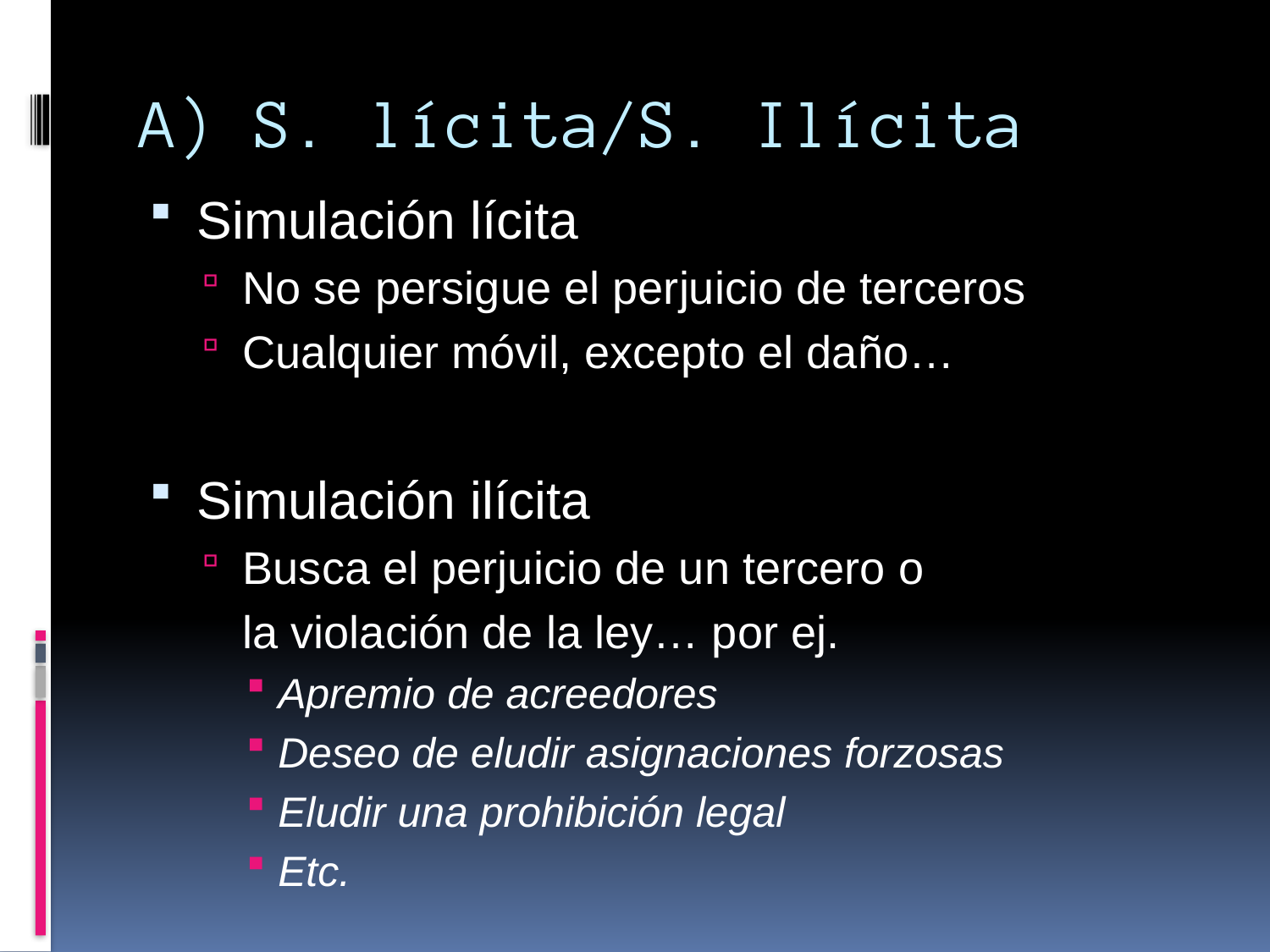

# A) S. lícita/S. Ilícita
Simulación lícita
No se persigue el perjuicio de terceros
Cualquier móvil, excepto el daño…

Simulación ilícita
Busca el perjuicio de un tercero o
	la violación de la ley… por ej.
Apremio de acreedores
Deseo de eludir asignaciones forzosas
Eludir una prohibición legal
Etc.